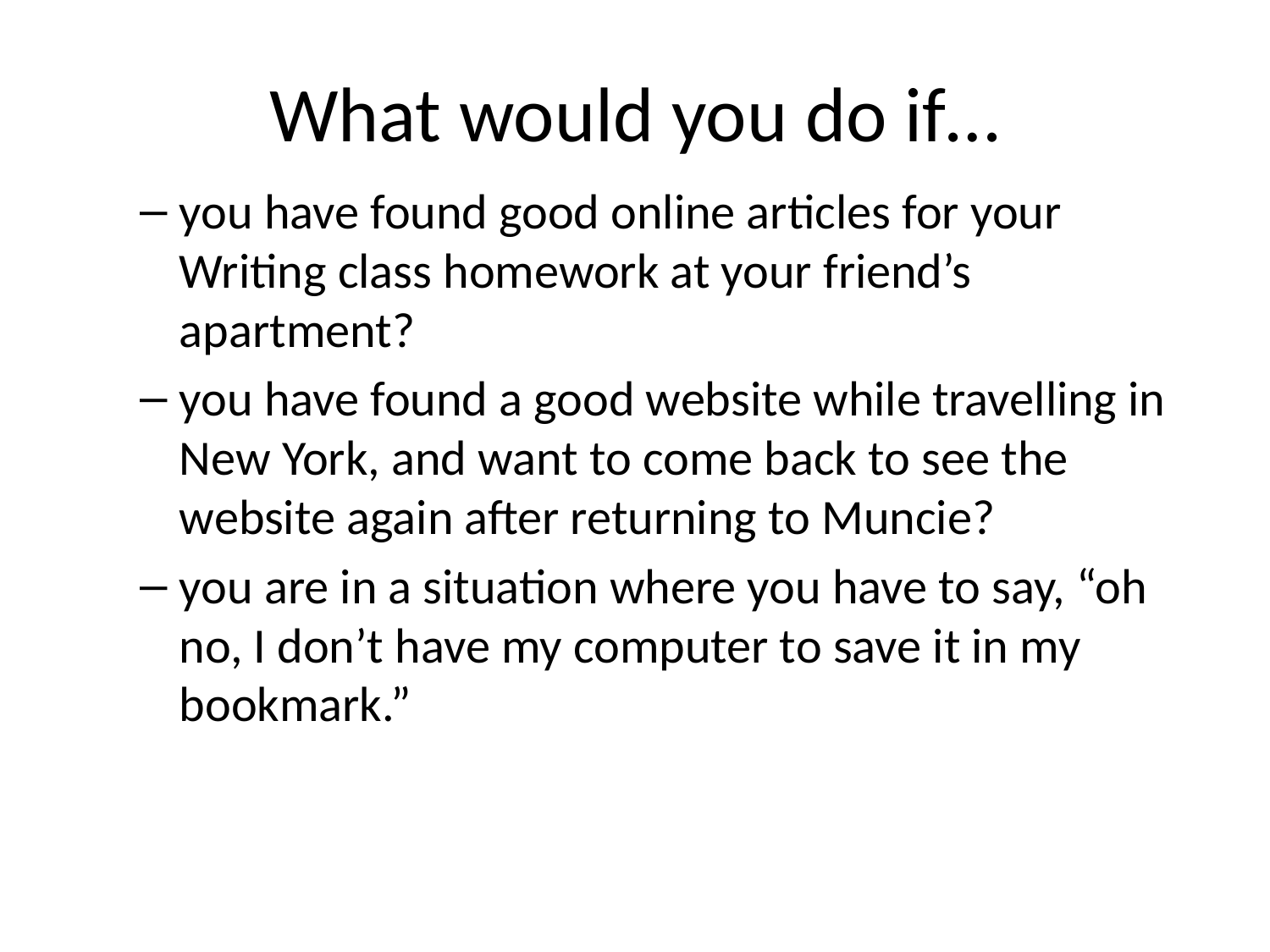

# What would you do if…
you have found good online articles for your Writing class homework at your friend’s apartment?
you have found a good website while travelling in New York, and want to come back to see the website again after returning to Muncie?
you are in a situation where you have to say, “oh no, I don’t have my computer to save it in my bookmark.”